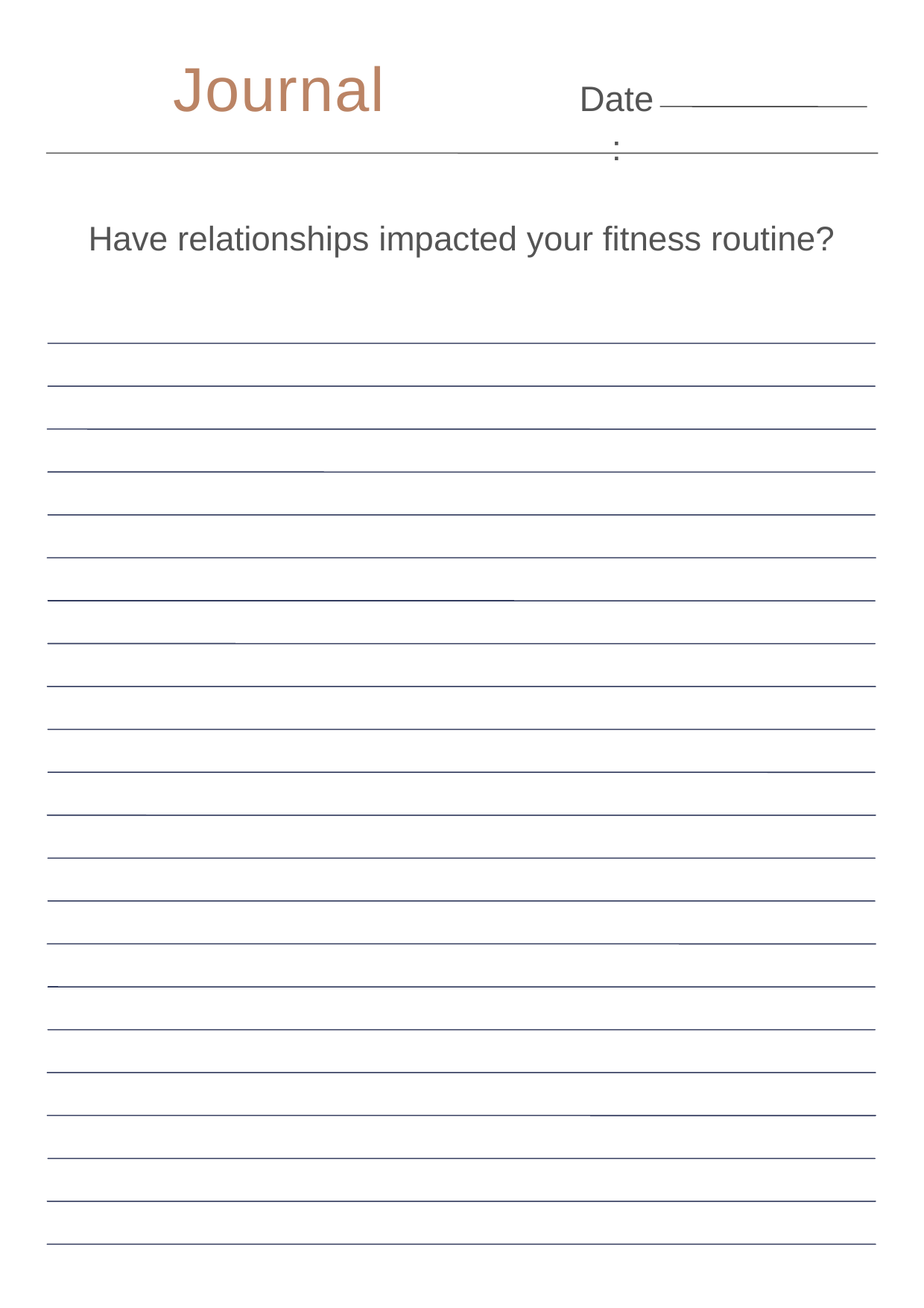

Journal
Date:

Have relationships impacted your fitness routine?